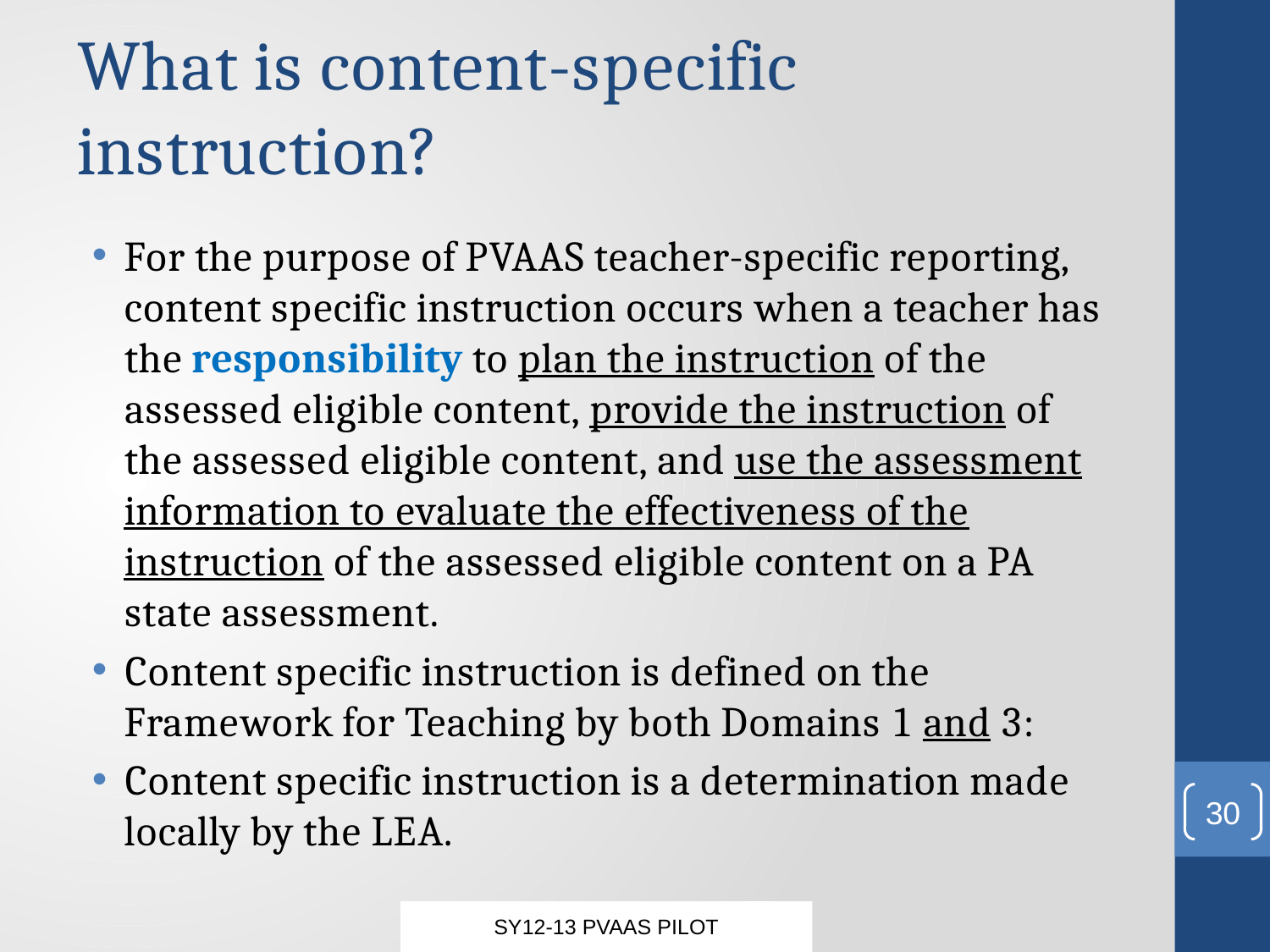

# What is content-specific instruction?
For the purpose of PVAAS teacher-specific reporting, content specific instruction occurs when a teacher has the responsibility to plan the instruction of the assessed eligible content, provide the instruction of the assessed eligible content, and use the assessment information to evaluate the effectiveness of the instruction of the assessed eligible content on a PA state assessment.
Content specific instruction is defined on the Framework for Teaching by both Domains 1 and 3:
Content specific instruction is a determination made locally by the LEA.

30
SY12-13 PVAAS PILOT